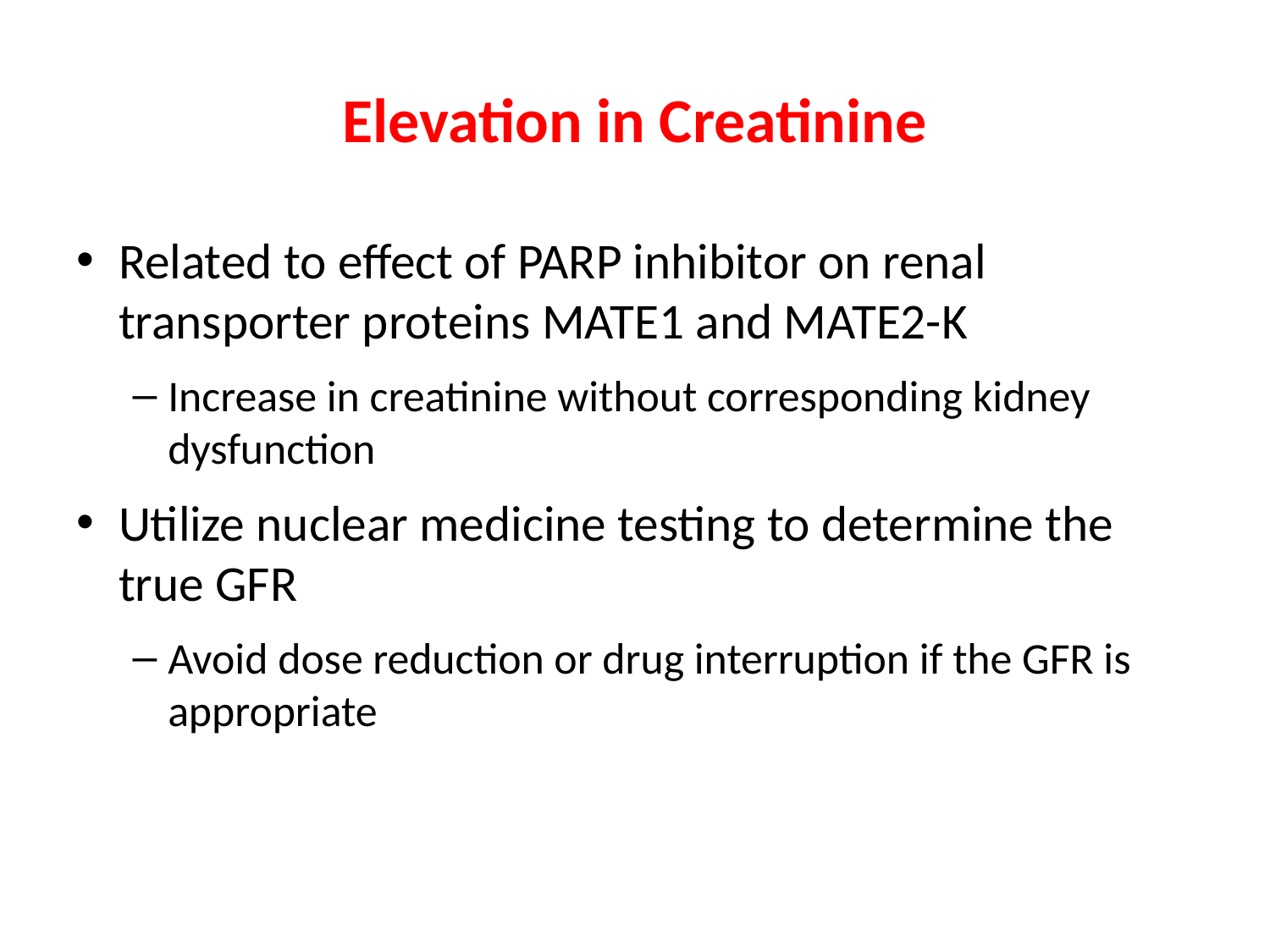

# Elevation in Creatinine
Related to effect of PARP inhibitor on renal transporter proteins MATE1 and MATE2-K
Increase in creatinine without corresponding kidney dysfunction
Utilize nuclear medicine testing to determine the true GFR
Avoid dose reduction or drug interruption if the GFR is appropriate